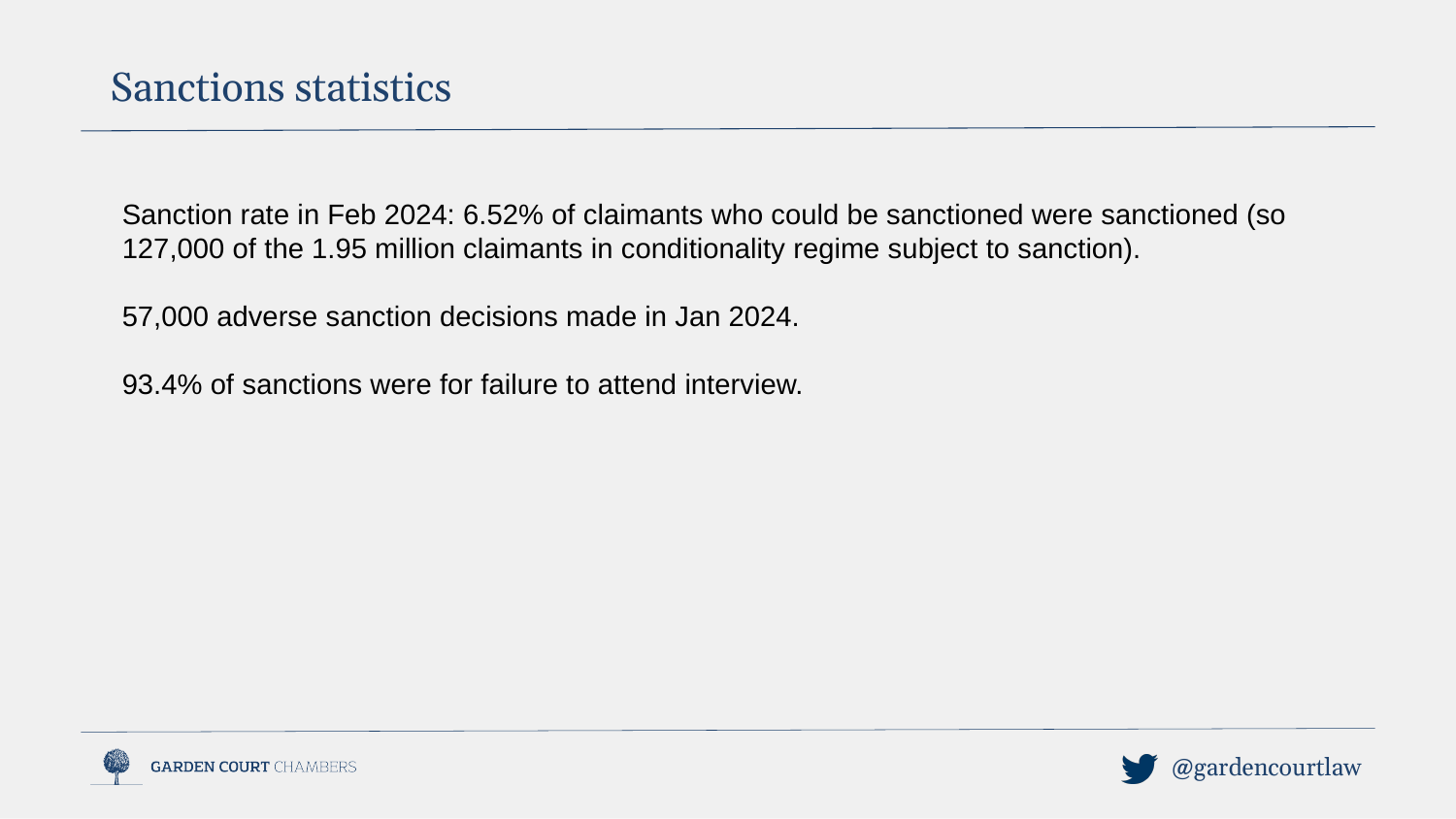

Sanctions statistics
Sanction rate in Feb 2024: 6.52% of claimants who could be sanctioned were sanctioned (so 127,000 of the 1.95 million claimants in conditionality regime subject to sanction).

57,000 adverse sanction decisions made in Jan 2024.

93.4% of sanctions were for failure to attend interview.